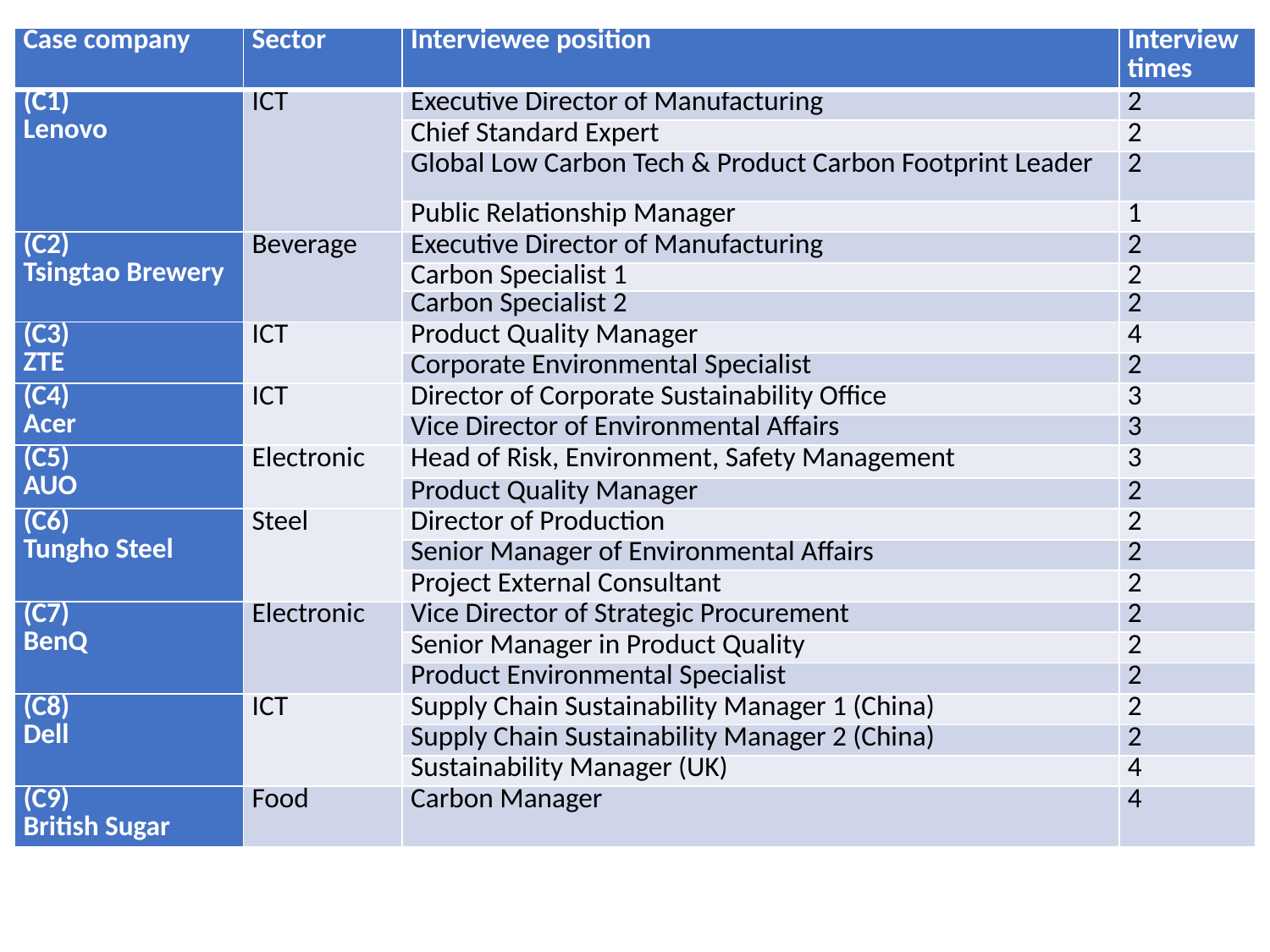

| Case company | Sector | Interviewee position | Interview times |
| --- | --- | --- | --- |
| (C1) Lenovo | ICT | Executive Director of Manufacturing | 2 |
|  |  | Chief Standard Expert | 2 |
|  |  | Global Low Carbon Tech & Product Carbon Footprint Leader | 2 |
|  |  | Public Relationship Manager | 1 |
| (C2) Tsingtao Brewery | Beverage | Executive Director of Manufacturing | 2 |
|  |  | Carbon Specialist 1 | 2 |
|  |  | Carbon Specialist 2 | 2 |
| (C3) ZTE | ICT | Product Quality Manager | 4 |
|  |  | Corporate Environmental Specialist | 2 |
| (C4) Acer | ICT | Director of Corporate Sustainability Office | 3 |
|  |  | Vice Director of Environmental Affairs | 3 |
| (C5) AUO | Electronic | Head of Risk, Environment, Safety Management | 3 |
|  |  | Product Quality Manager | 2 |
| (C6) Tungho Steel | Steel | Director of Production | 2 |
|  |  | Senior Manager of Environmental Affairs | 2 |
|  |  | Project External Consultant | 2 |
| (C7) BenQ | Electronic | Vice Director of Strategic Procurement | 2 |
|  |  | Senior Manager in Product Quality | 2 |
|  |  | Product Environmental Specialist | 2 |
| (C8) Dell | ICT | Supply Chain Sustainability Manager 1 (China) | 2 |
|  |  | Supply Chain Sustainability Manager 2 (China) | 2 |
|  |  | Sustainability Manager (UK) | 4 |
| (C9) British Sugar | Food | Carbon Manager | 4 |